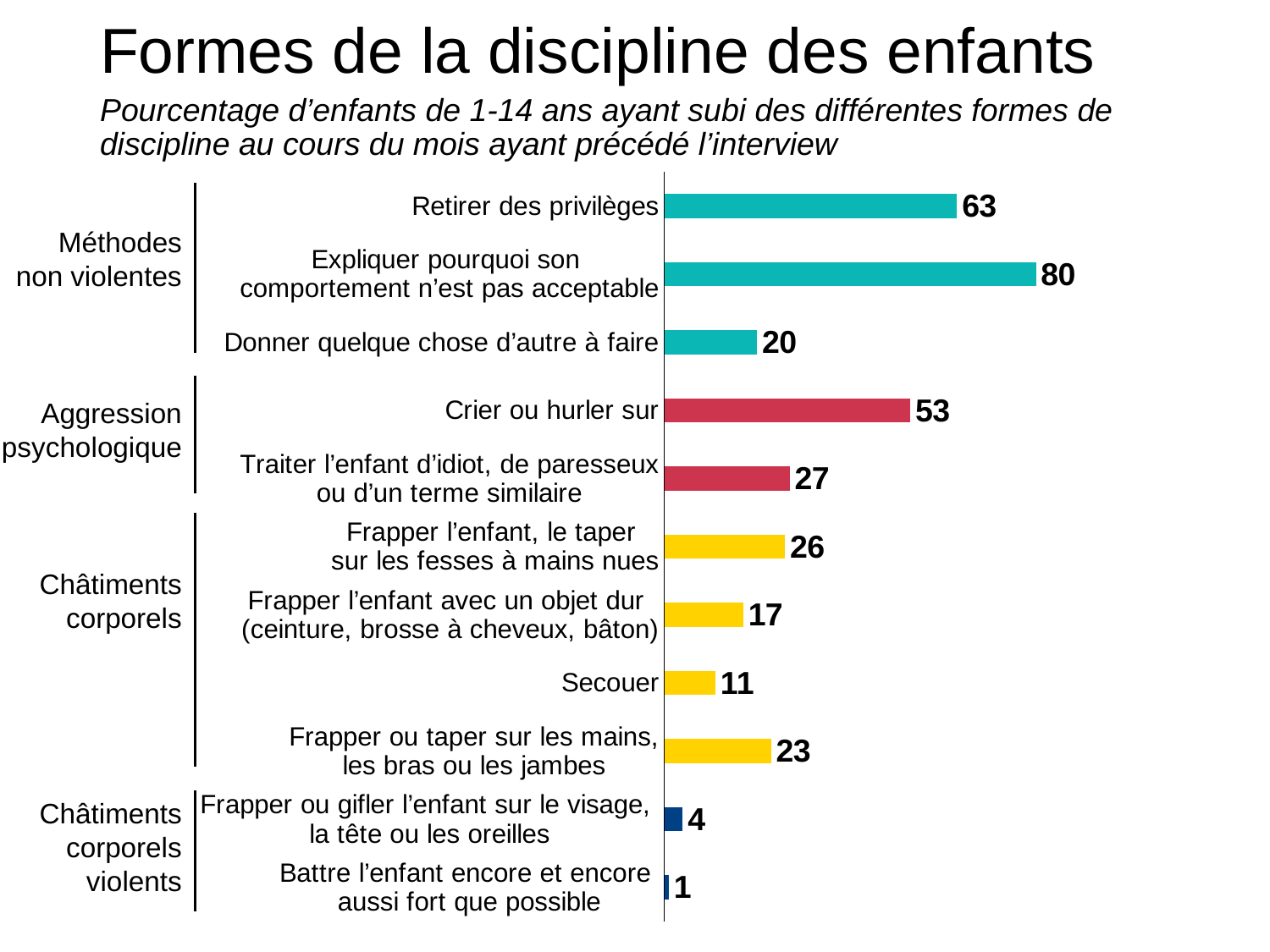

# Formes de la discipline des enfants
Pourcentage d’enfants de 1-14 ans ayant subi des différentes formes de discipline au cours du mois ayant précédé l’interview

### Chart

| Category | Column3 |
|---|---|
| Battre l’enfant encore et encore
aussi fort que possible | 1.0 |
| Frapper ou gifler l’enfant sur le visage,
la tête ou les oreilles | 4.0 |
| Frapper ou taper sur les mains,
les bras ou les jambes | 23.0 |
| Secouer | 11.0 |
| Frapper l’enfant avec un objet dur
(ceinture, brosse à cheveux, bâton) | 17.0 |
| Frapper l’enfant, le taper
sur les fesses à mains nues | 26.0 |
| Traiter l’enfant d’idiot, de paresseux
ou d’un terme similaire | 27.0 |
| Crier ou hurler sur | 53.0 |
| Donner quelque chose d’autre à faire | 20.0 |
| Expliquer pourquoi son
comportement n’est pas acceptable | 80.0 |
| Retirer des privilèges | 63.0 |
Méthodes
non violentes
Aggression
psychologique
Châtiments
corporels
Châtiments corporels violents